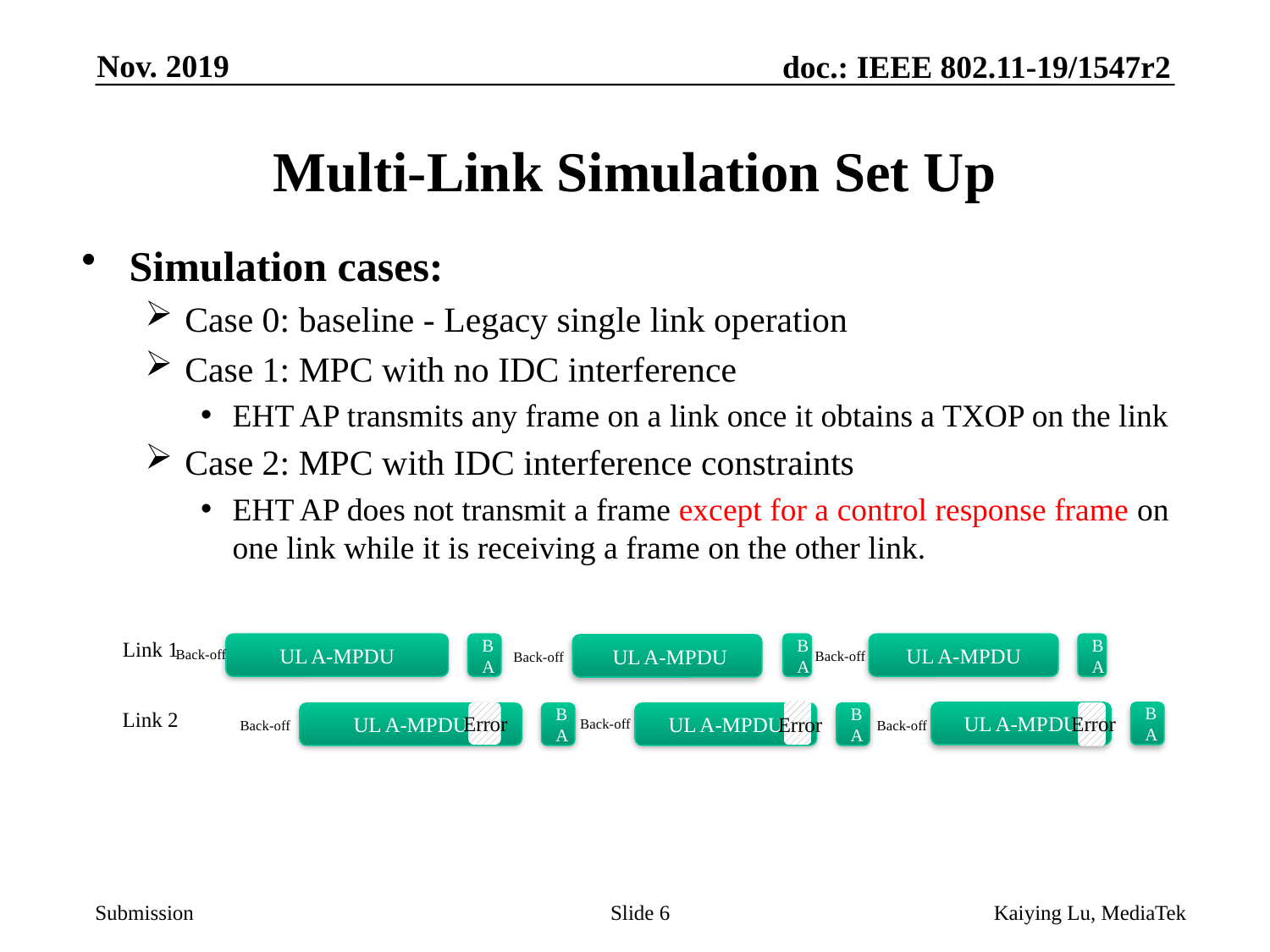

Nov. 2019
# Multi-Link Simulation Set Up
Simulation cases:
Case 0: baseline - Legacy single link operation
Case 1: MPC with no IDC interference
EHT AP transmits any frame on a link once it obtains a TXOP on the link
Case 2: MPC with IDC interference constraints
EHT AP does not transmit a frame except for a control response frame on one link while it is receiving a frame on the other link.

Link 1
UL A-MPDU
BA
BA
UL A-MPDU
BA
 UL A-MPDU
Back-off
Back-off
Back-off
Link 2

UL A-MPDU
BA

UL A-MPDU
BA
UL A-MPDU
BA
Error
Error
Error
Back-off
Back-off
Back-off
Slide 6
Kaiying Lu, MediaTek